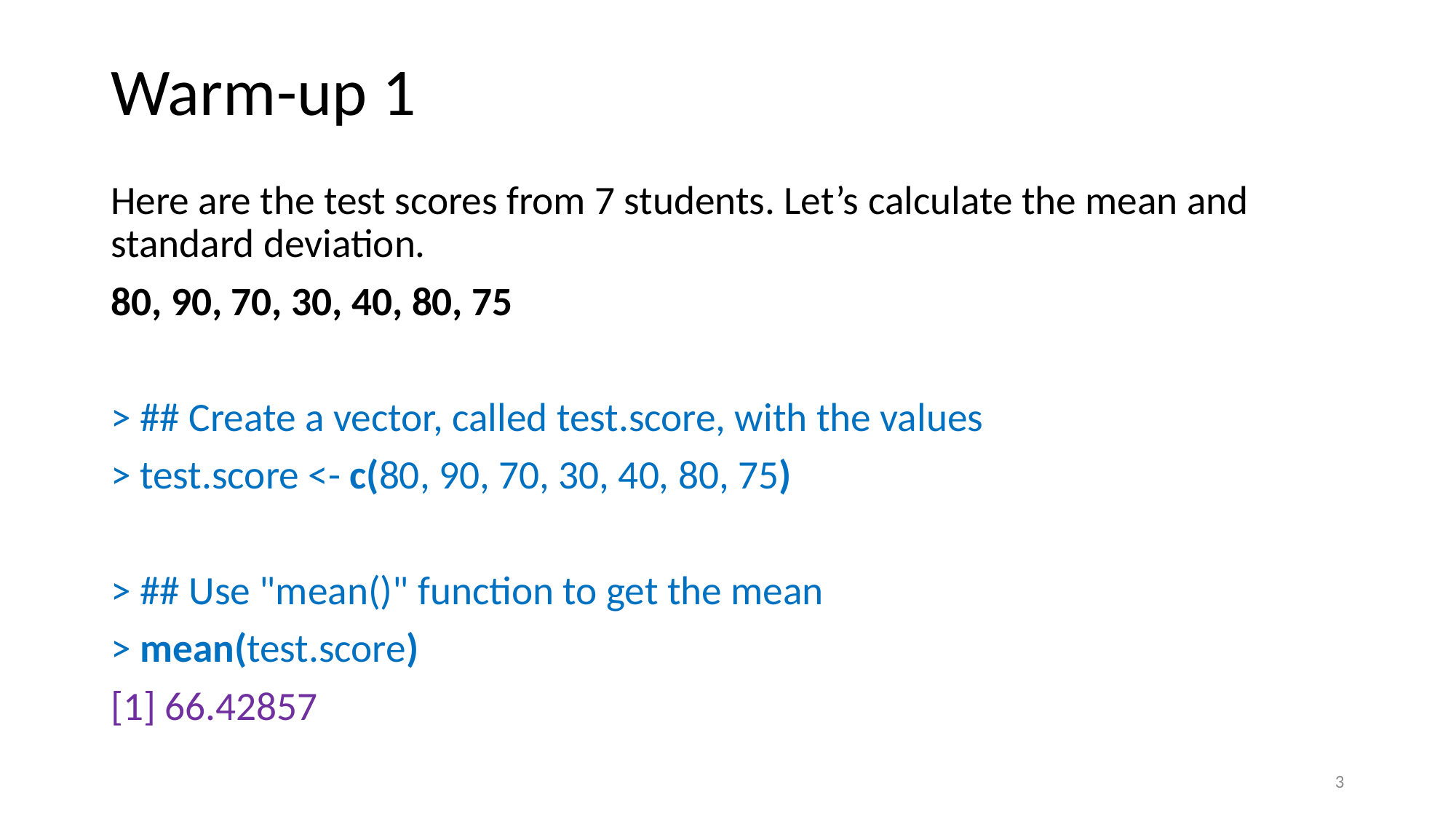

# Warm-up 1
Here are the test scores from 7 students. Let’s calculate the mean and standard deviation.
80, 90, 70, 30, 40, 80, 75

> ## Create a vector, called test.score, with the values
> test.score <- c(80, 90, 70, 30, 40, 80, 75)

> ## Use "mean()" function to get the mean
> mean(test.score)
[1] 66.42857
3